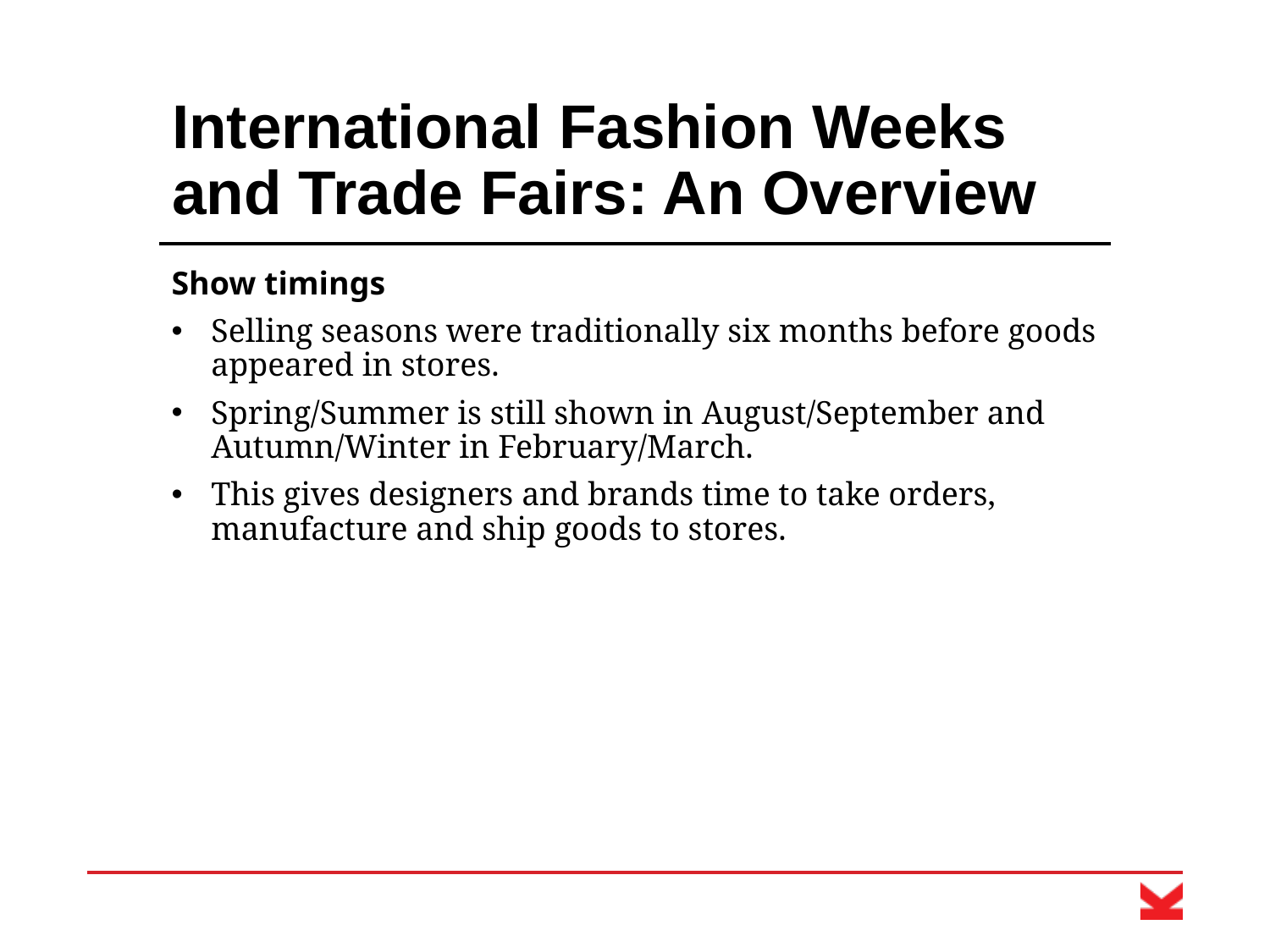

# International Fashion Weeks and Trade Fairs: An Overview
Show timings
Selling seasons were traditionally six months before goods appeared in stores.
Spring/Summer is still shown in August/September and Autumn/Winter in February/March.
This gives designers and brands time to take orders, manufacture and ship goods to stores.